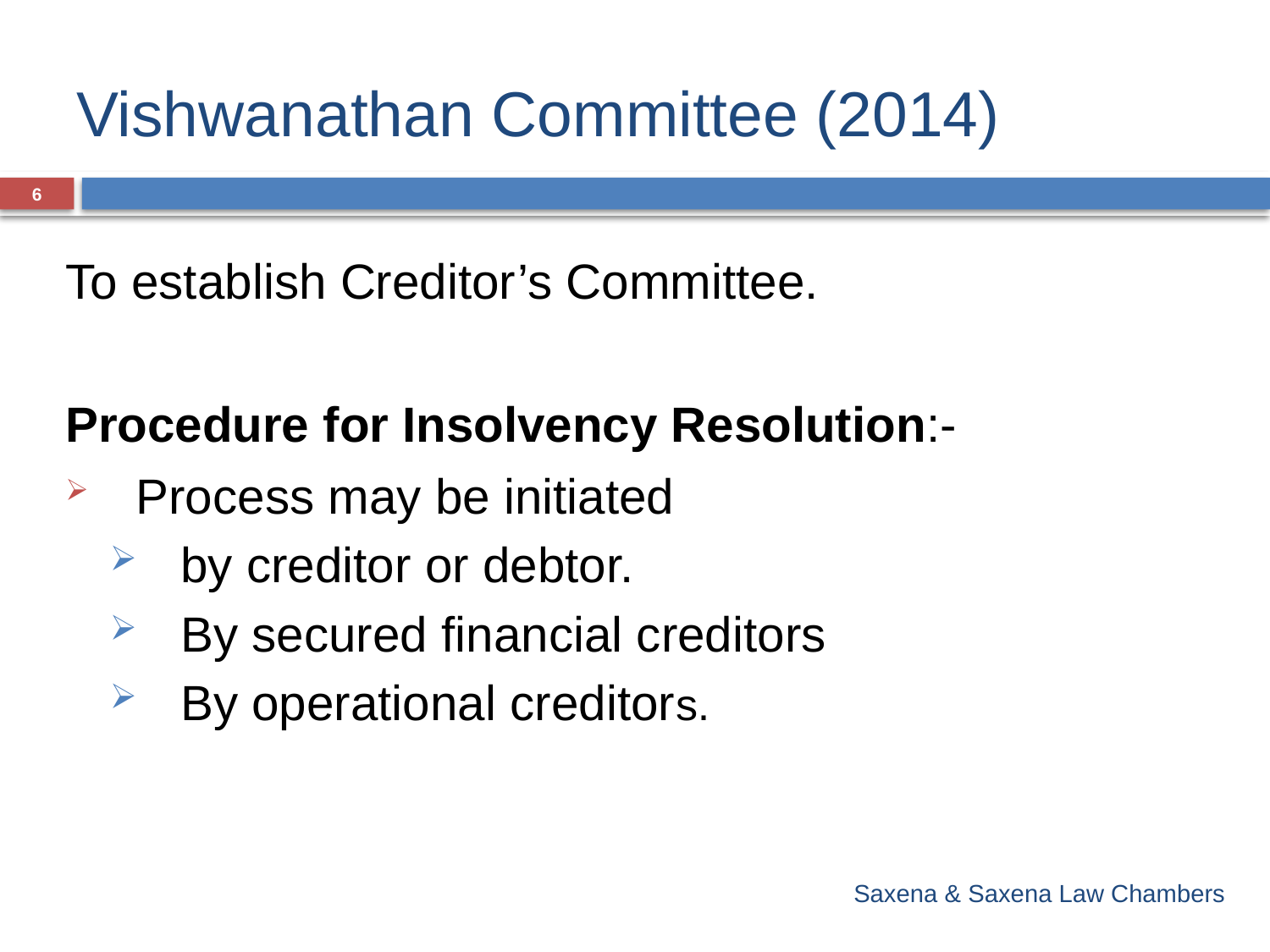

# Vishwanathan Committee (2014)
6
To establish Creditor’s Committee.

Procedure for Insolvency Resolution:-
Process may be initiated
by creditor or debtor.
By secured financial creditors
By operational creditors.

Saxena & Saxena Law Chambers